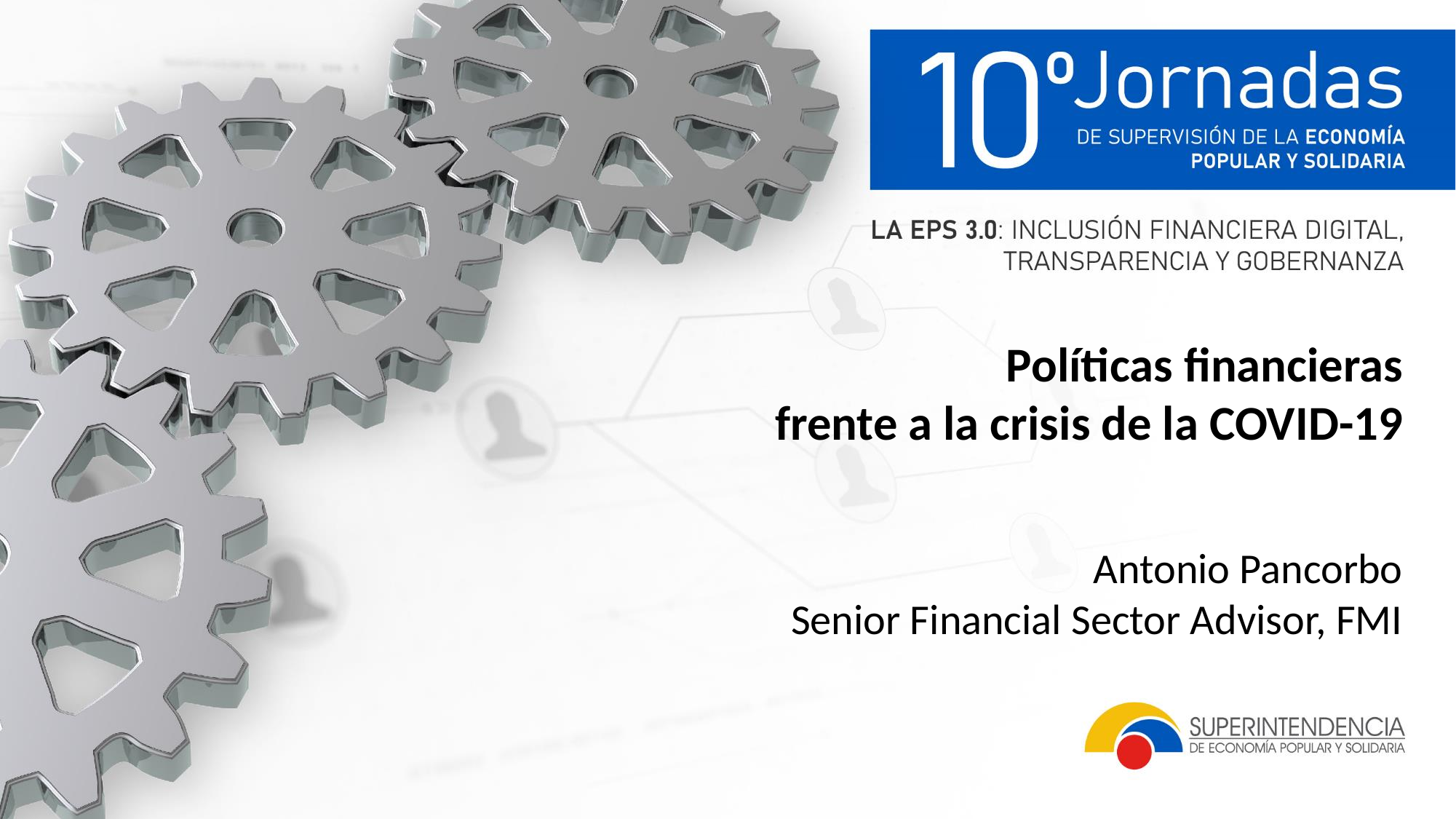

Políticas financieras
frente a la crisis de la COVID-19
Antonio Pancorbo
Senior Financial Sector Advisor, FMI